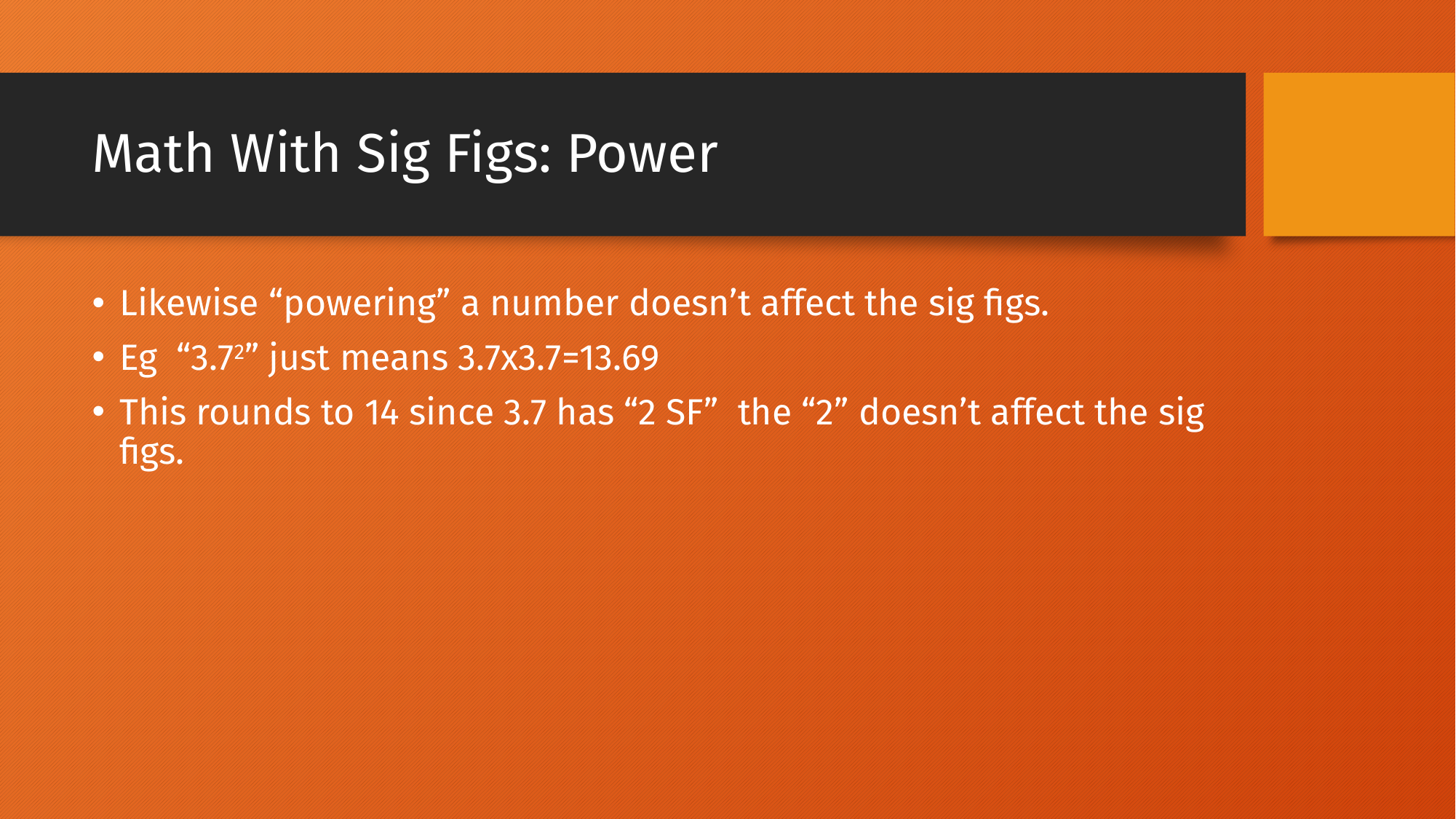

# Math With Sig Figs: Power
Likewise “powering” a number doesn’t affect the sig figs.
Eg  “3.72” just means 3.7x3.7=13.69
This rounds to 14 since 3.7 has “2 SF”  the “2” doesn’t affect the sig figs.